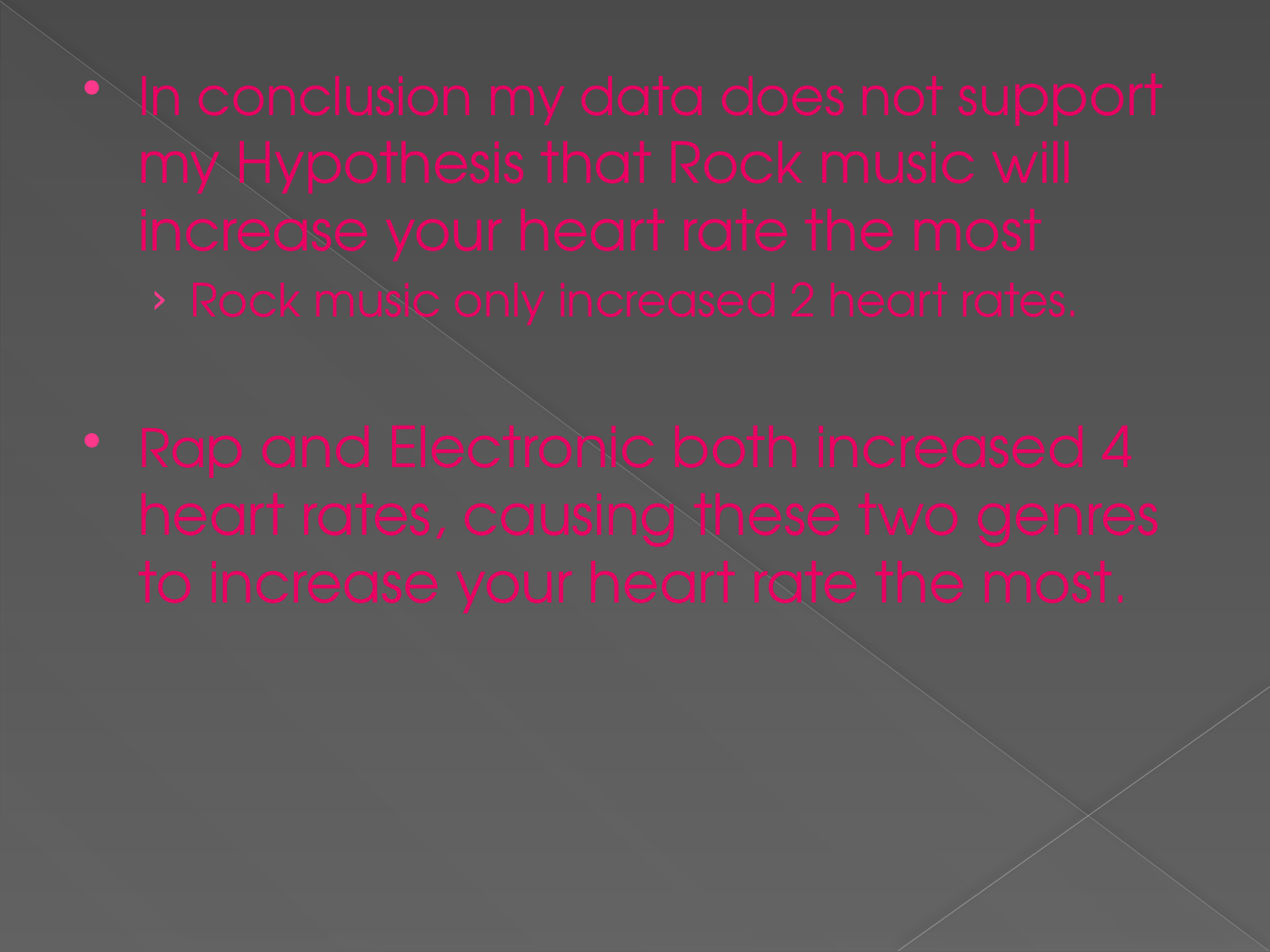

In conclusion my data does not support my Hypothesis that Rock music will increase your heart rate the most
Rock music only increased 2 heart rates.

Rap and Electronic both increased 4 heart rates, causing these two genres to increase your heart rate the most.